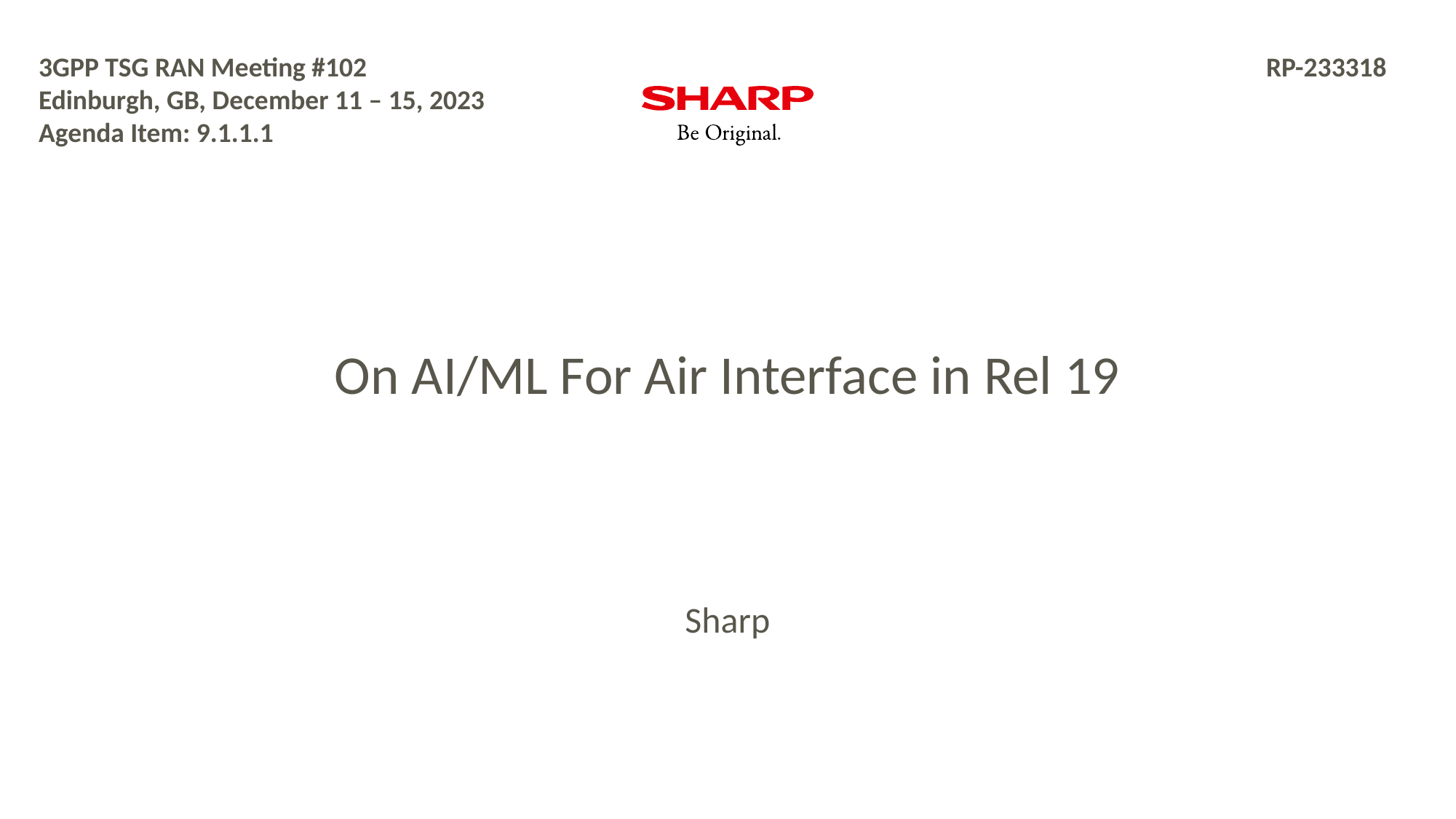

3GPP TSG RAN Meeting #102
Edinburgh, GB, December 11 – 15, 2023
Agenda Item: 9.1.1.1
RP-233318
# On AI/ML For Air Interface in Rel 19
Sharp